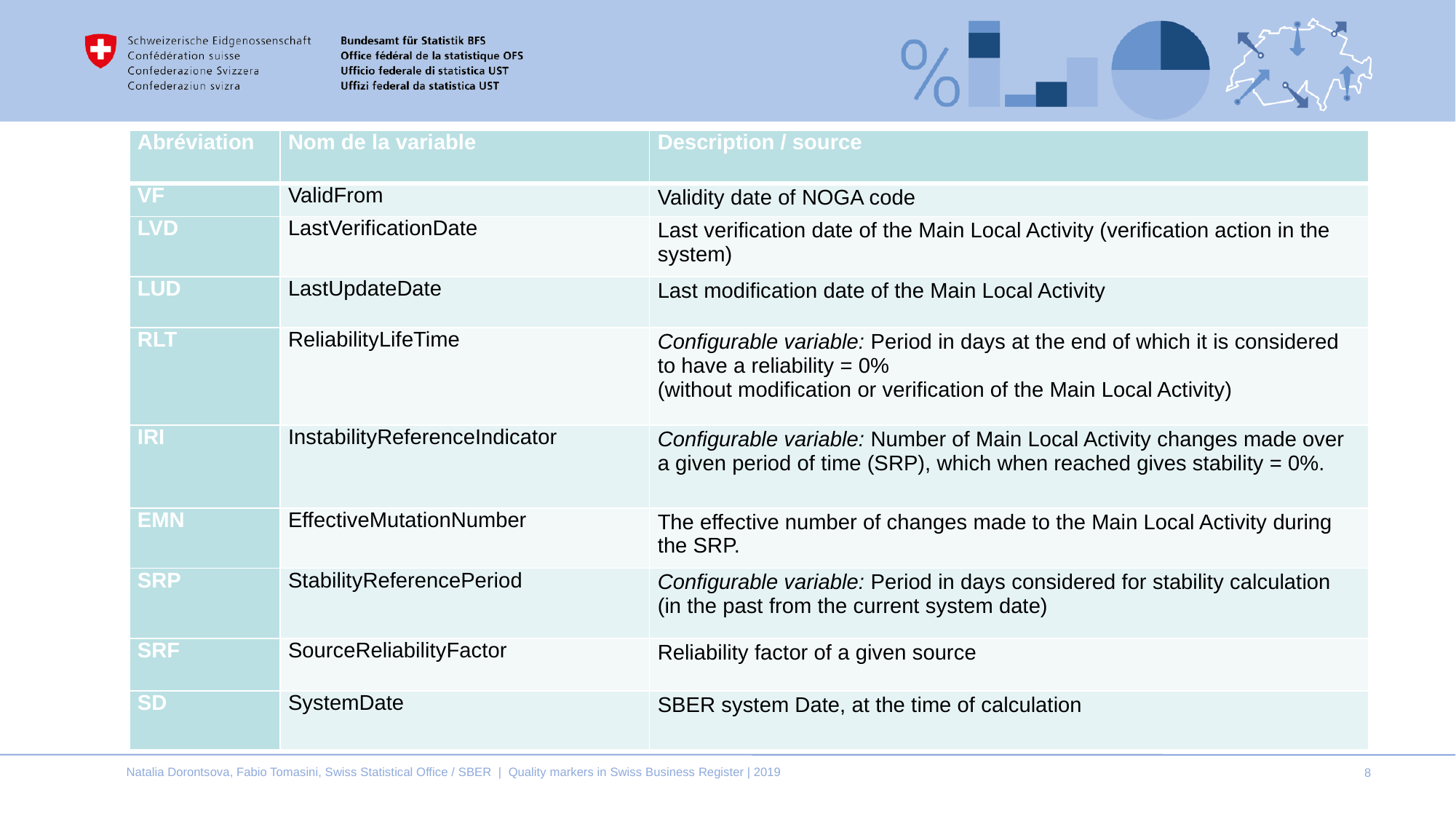

| Abréviation | Nom de la variable | Description / source |
| --- | --- | --- |
| VF | ValidFrom | Validity date of NOGA code |
| LVD | LastVerificationDate | Last verification date of the Main Local Activity (verification action in the system) |
| LUD | LastUpdateDate | Last modification date of the Main Local Activity |
| RLT | ReliabilityLifeTime | Configurable variable: Period in days at the end of which it is considered to have a reliability = 0% (without modification or verification of the Main Local Activity) |
| IRI | InstabilityReferenceIndicator | Configurable variable: Number of Main Local Activity changes made over a given period of time (SRP), which when reached gives stability = 0%. |
| EMN | EffectiveMutationNumber | The effective number of changes made to the Main Local Activity during the SRP. |
| SRP | StabilityReferencePeriod | Configurable variable: Period in days considered for stability calculation (in the past from the current system date) |
| SRF | SourceReliabilityFactor | Reliability factor of a given source |
| SD | SystemDate | SBER system Date, at the time of calculation |
# NOGA Quality markers - Method
Natalia Dorontsova, Fabio Tomasini, Swiss Statistical Office / SBER  |  Quality markers in Swiss Business Register | 2019
8